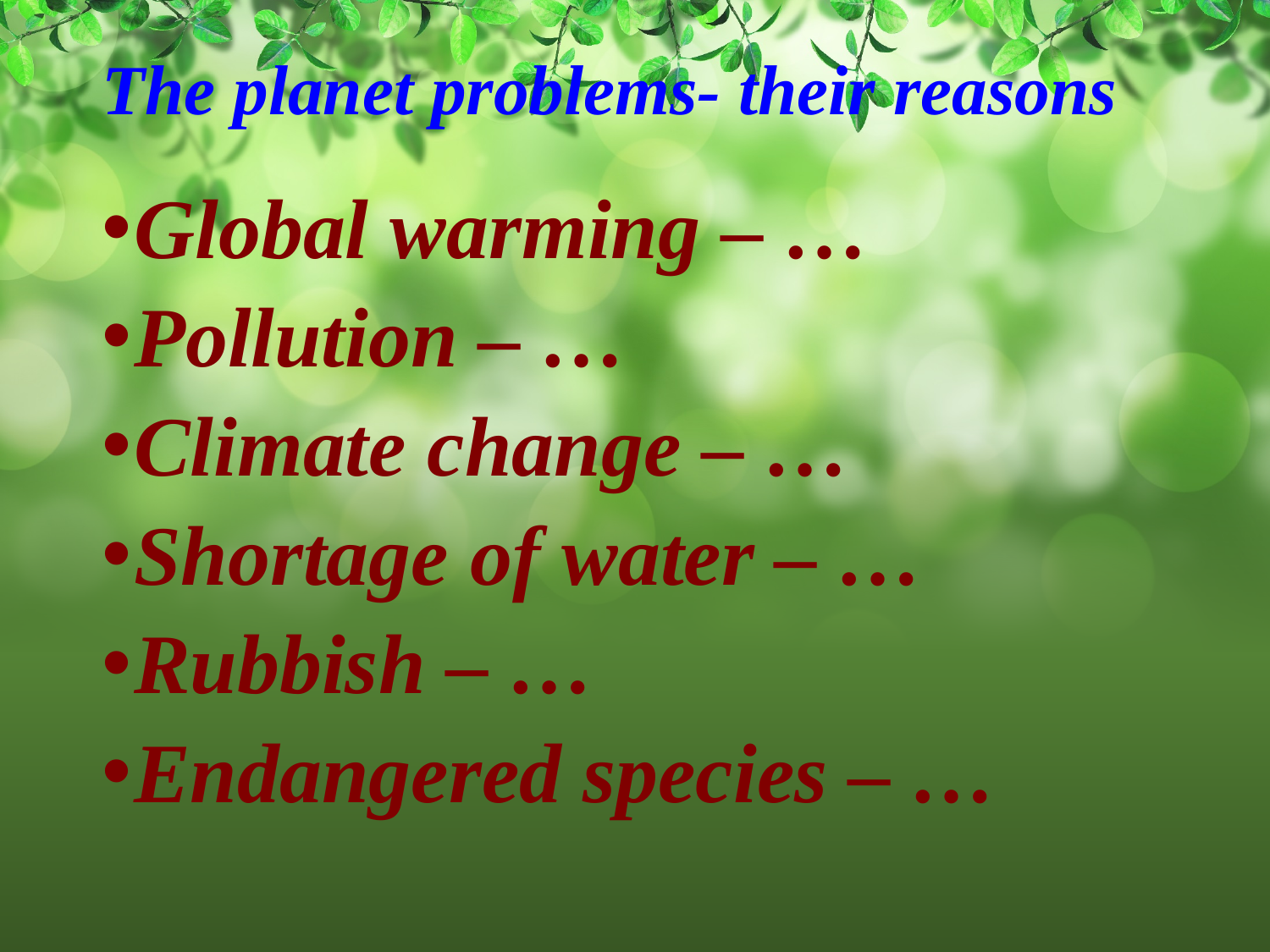

# The planet problems- their reasons
Global warming – …
Pollution – …
Climate change – …
Shortage of water – …
Rubbish – …
Endangered species – …